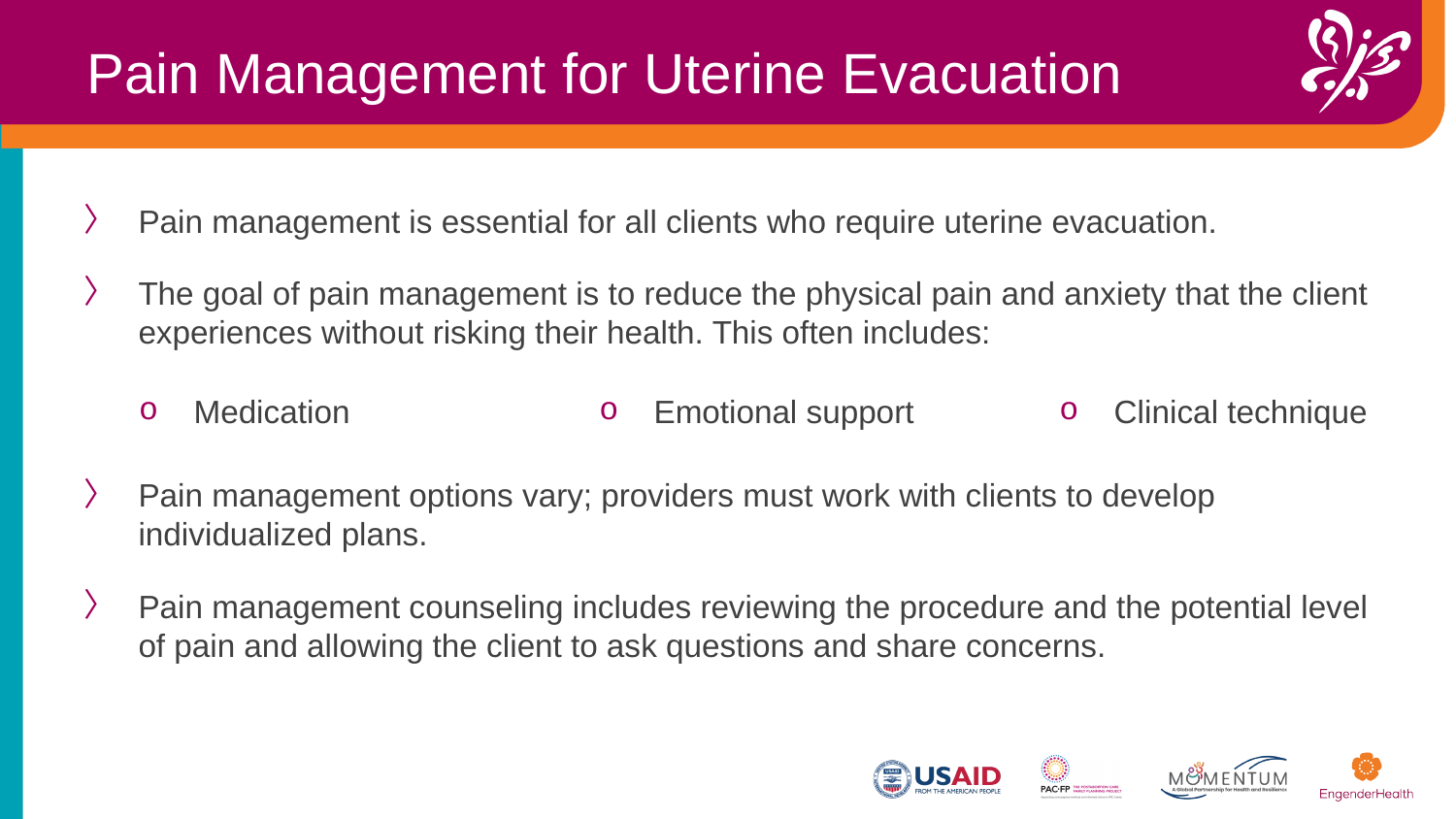

Pain Management for Uterine Evacuation
Pain management is essential for all clients who require uterine evacuation.
The goal of pain management is to reduce the physical pain and anxiety that the client experiences without risking their health. This often includes:​

Medication

Emotional support

Clinical technique

Pain management options vary; providers must work with clients to develop individualized plans.
Pain management counseling includes reviewing the procedure and the potential level of pain and allowing the client to ask questions and share concerns.